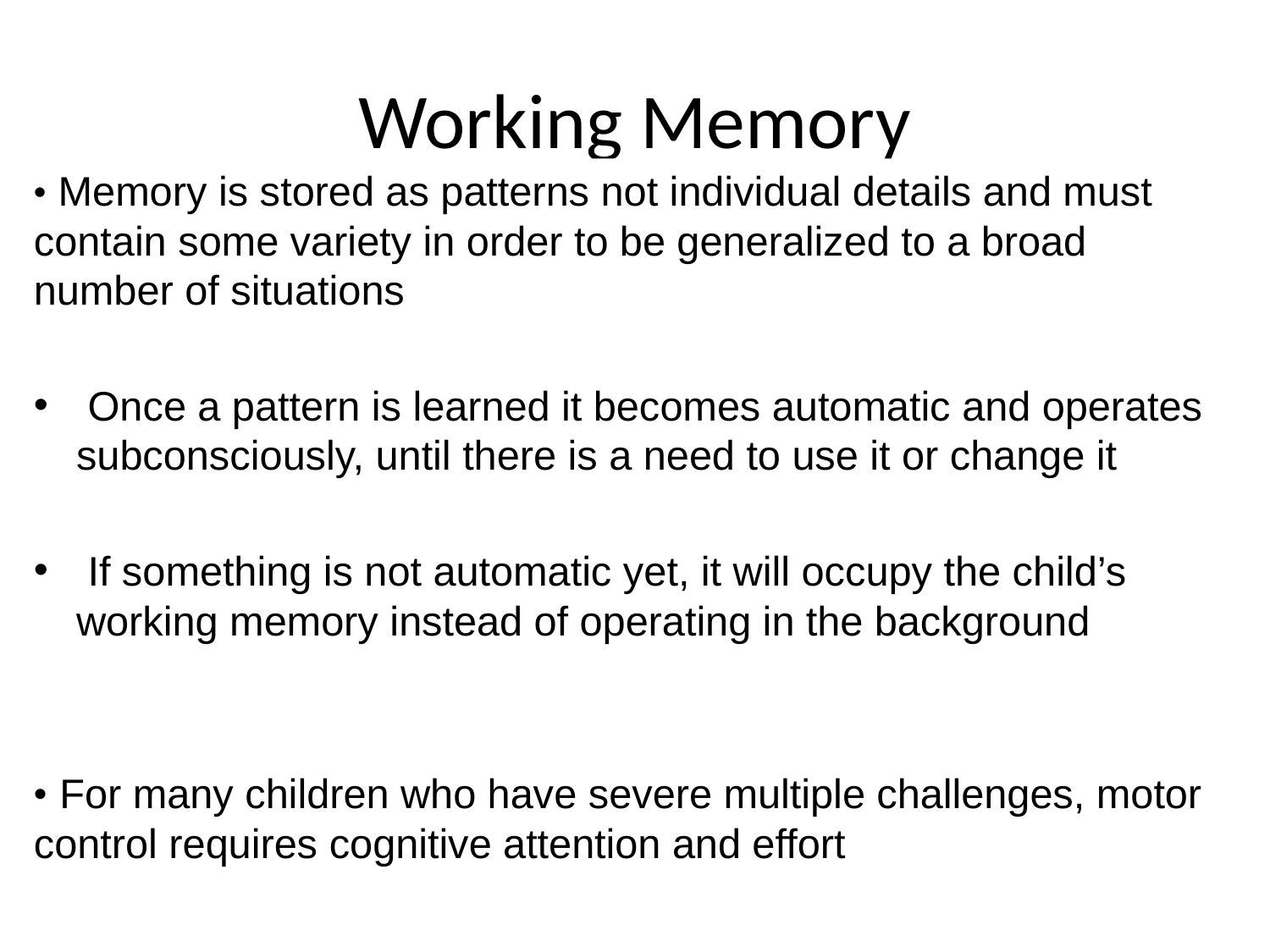

# Working Memory
• Memory is stored as patterns not individual details and must contain some variety in order to be generalized to a broad number of situations

 Once a pattern is learned it becomes automatic and operates subconsciously, until there is a need to use it or change it

 If something is not automatic yet, it will occupy the child’s working memory instead of operating in the background

• For many children who have severe multiple challenges, motor control requires cognitive attention and effort